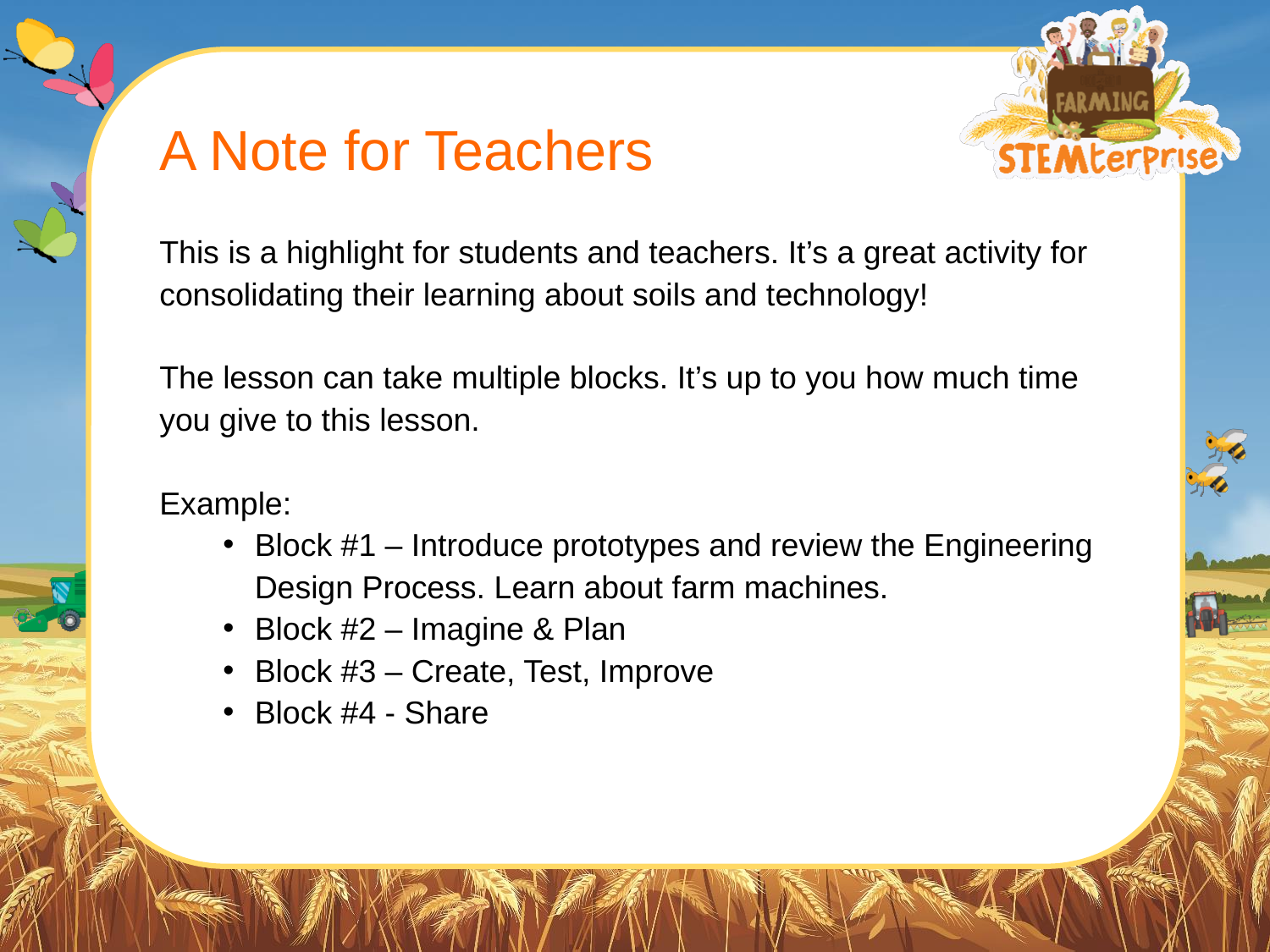

# A Note for Teachers
This is a highlight for students and teachers. It’s a great activity for consolidating their learning about soils and technology!

The lesson can take multiple blocks. It’s up to you how much time you give to this lesson.

Example:
Block #1 – Introduce prototypes and review the Engineering Design Process. Learn about farm machines.
Block #2 – Imagine & Plan
Block #3 – Create, Test, Improve
Block #4 - Share